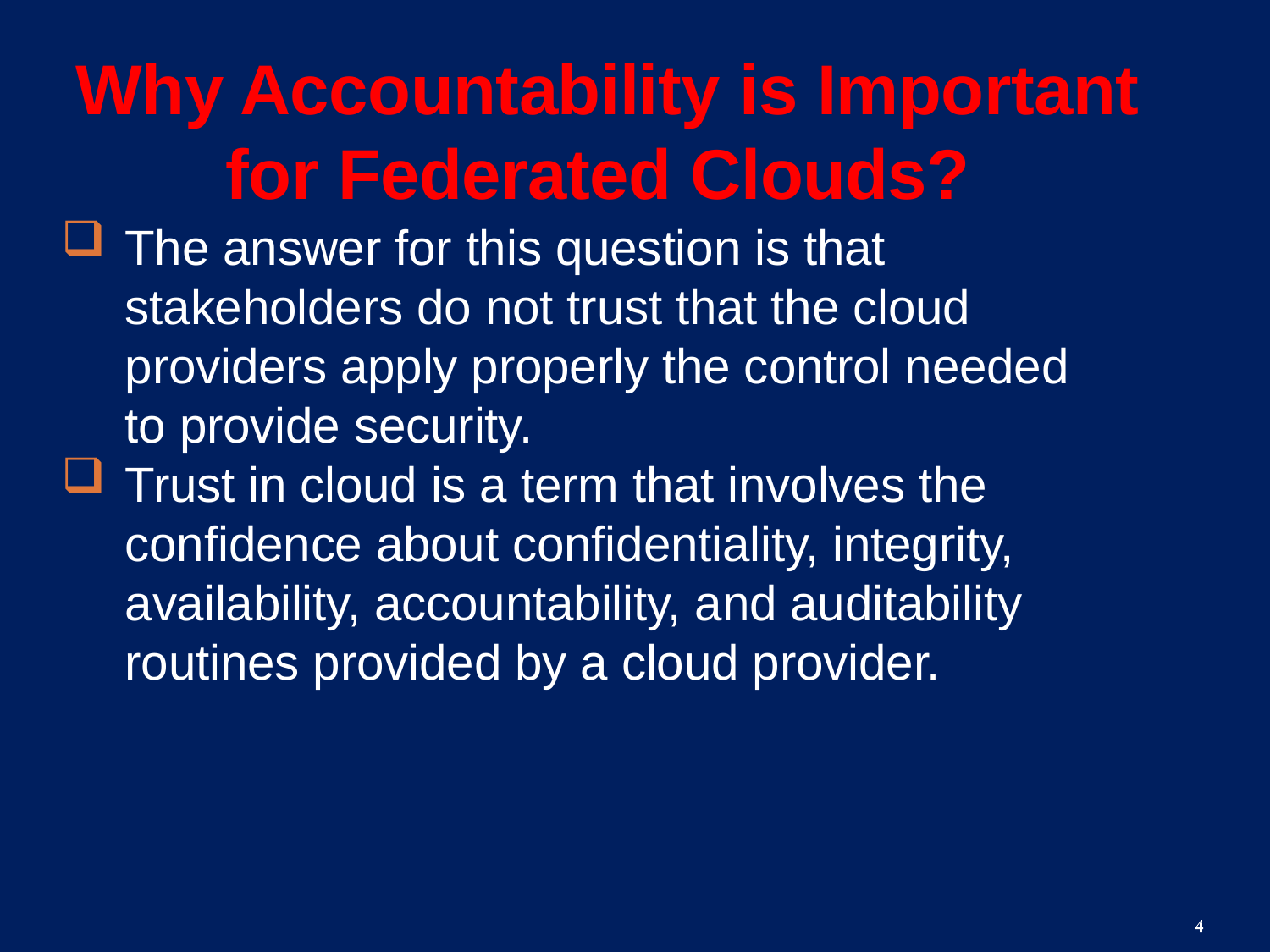

Why Accountability is Important for Federated Clouds?
The answer for this question is that stakeholders do not trust that the cloud providers apply properly the control needed to provide security.
Trust in cloud is a term that involves the confidence about confidentiality, integrity, availability, accountability, and auditability routines provided by a cloud provider.